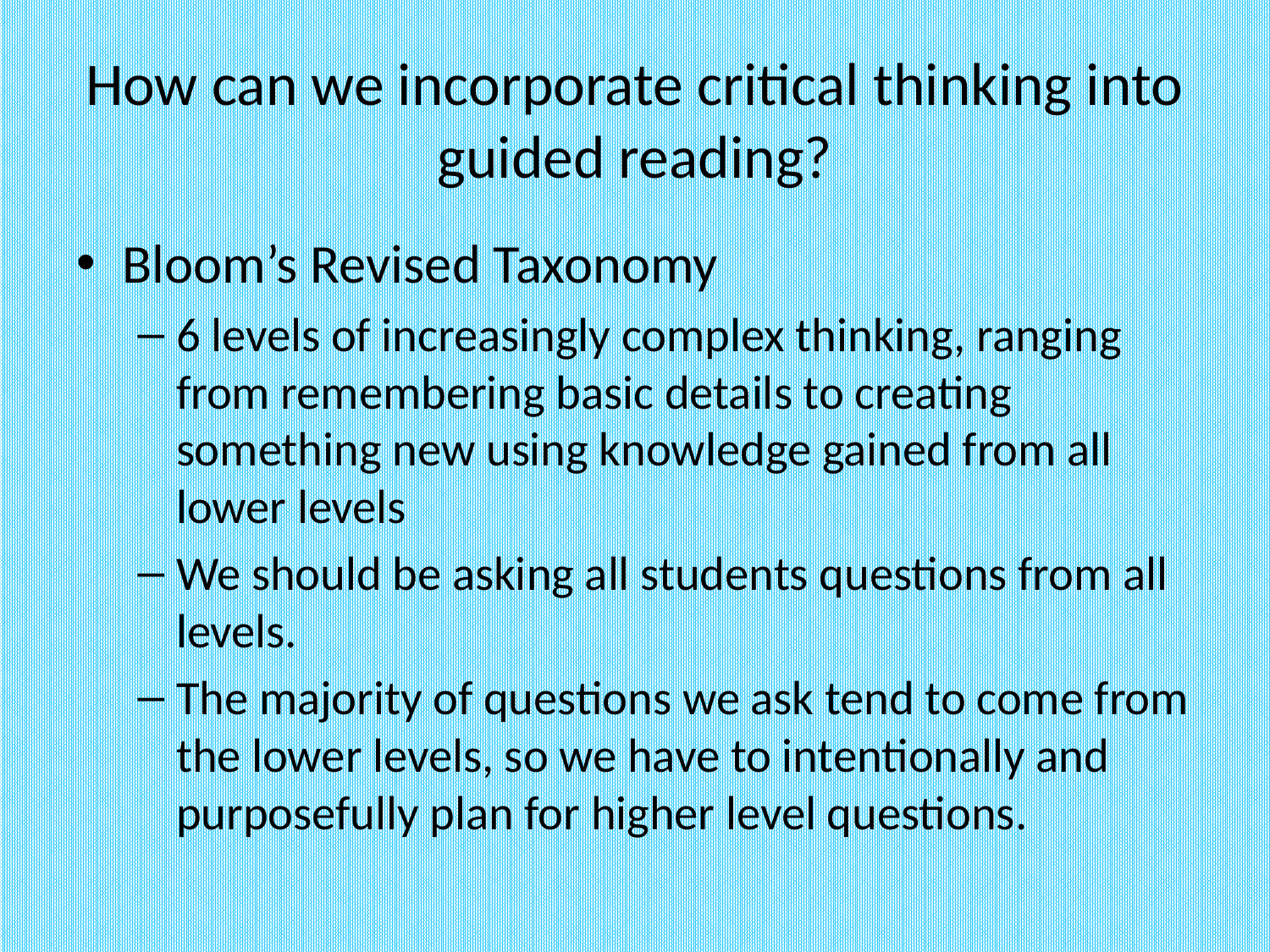

# How can we incorporate critical thinking into guided reading?
Bloom’s Revised Taxonomy
6 levels of increasingly complex thinking, ranging from remembering basic details to creating something new using knowledge gained from all lower levels
We should be asking all students questions from all levels.
The majority of questions we ask tend to come from the lower levels, so we have to intentionally and purposefully plan for higher level questions.